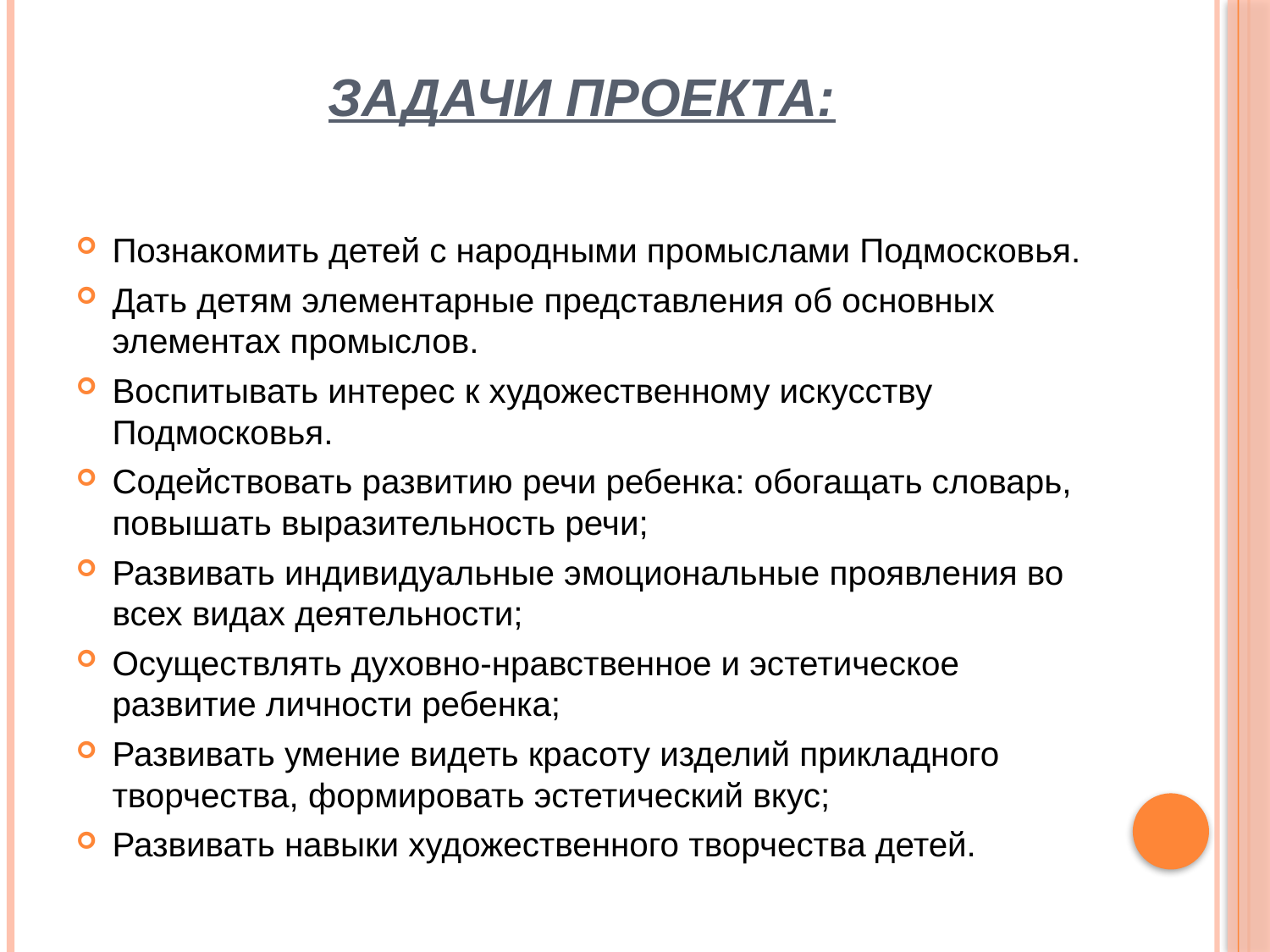

# Задачи проекта:
Познакомить детей с народными промыслами Подмосковья.
Дать детям элементарные представления об основных элементах промыслов.
Воспитывать интерес к художественному искусству Подмосковья.
Содействовать развитию речи ребенка: обогащать словарь, повышать выразительность речи;
Развивать индивидуальные эмоциональные проявления во всех видах деятельности;
Осуществлять духовно-нравственное и эстетическое развитие личности ребенка;
Развивать умение видеть красоту изделий прикладного творчества, формировать эстетический вкус;
Развивать навыки художественного творчества детей.